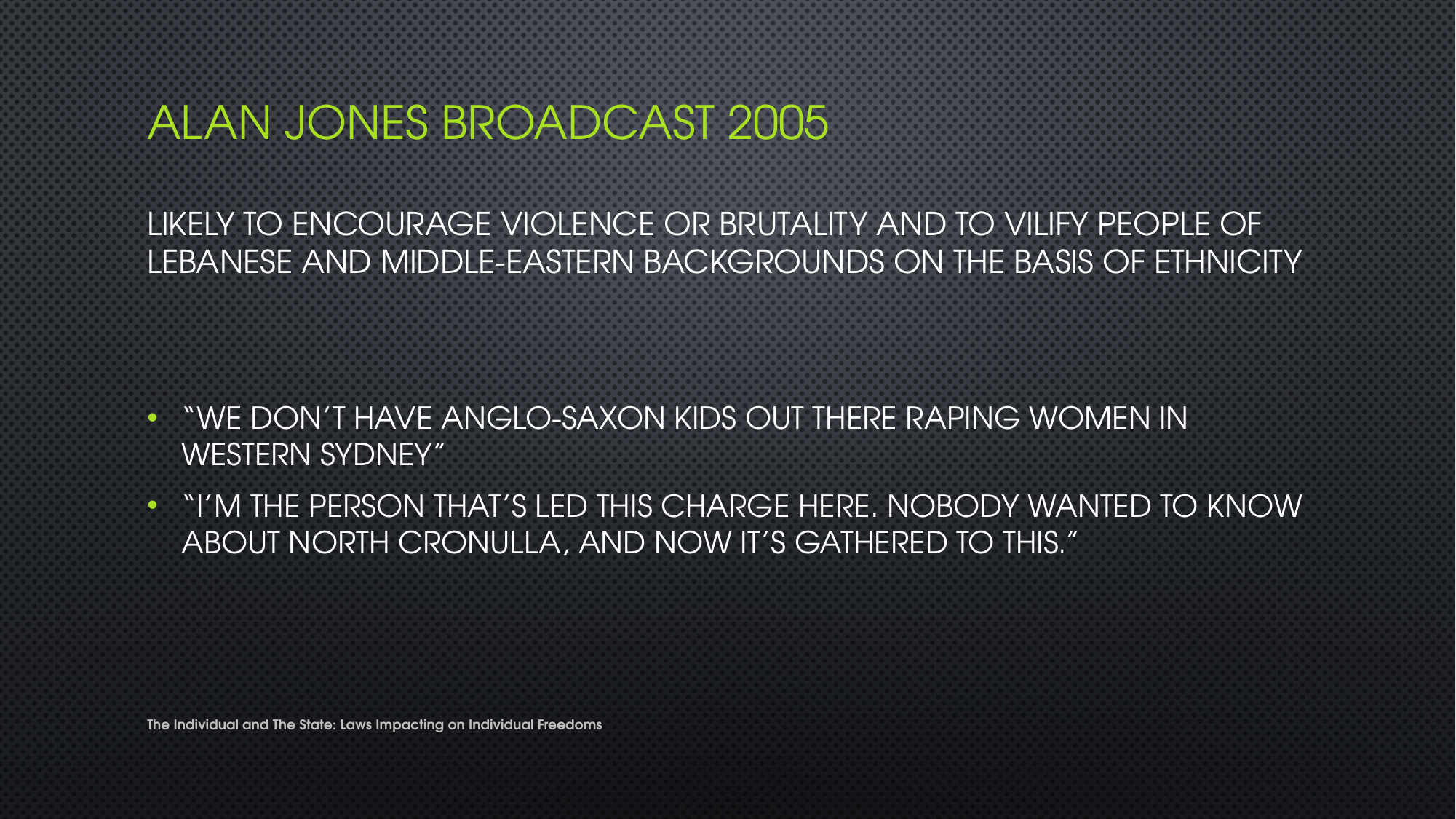

# Alan jones broadcast 2005 Likely to encourage violence or brutality and to vilify people of Lebanese and middle-eastern backgrounds on the basis of ethnicity
“We don’t have Anglo-Saxon kids out there raping women in Western Sydney”
“I’m the person that’s led this charge here. Nobody wanted to know about North Cronulla, and now it’s gathered to this.”

The Individual and The State: Laws Impacting on Individual Freedoms